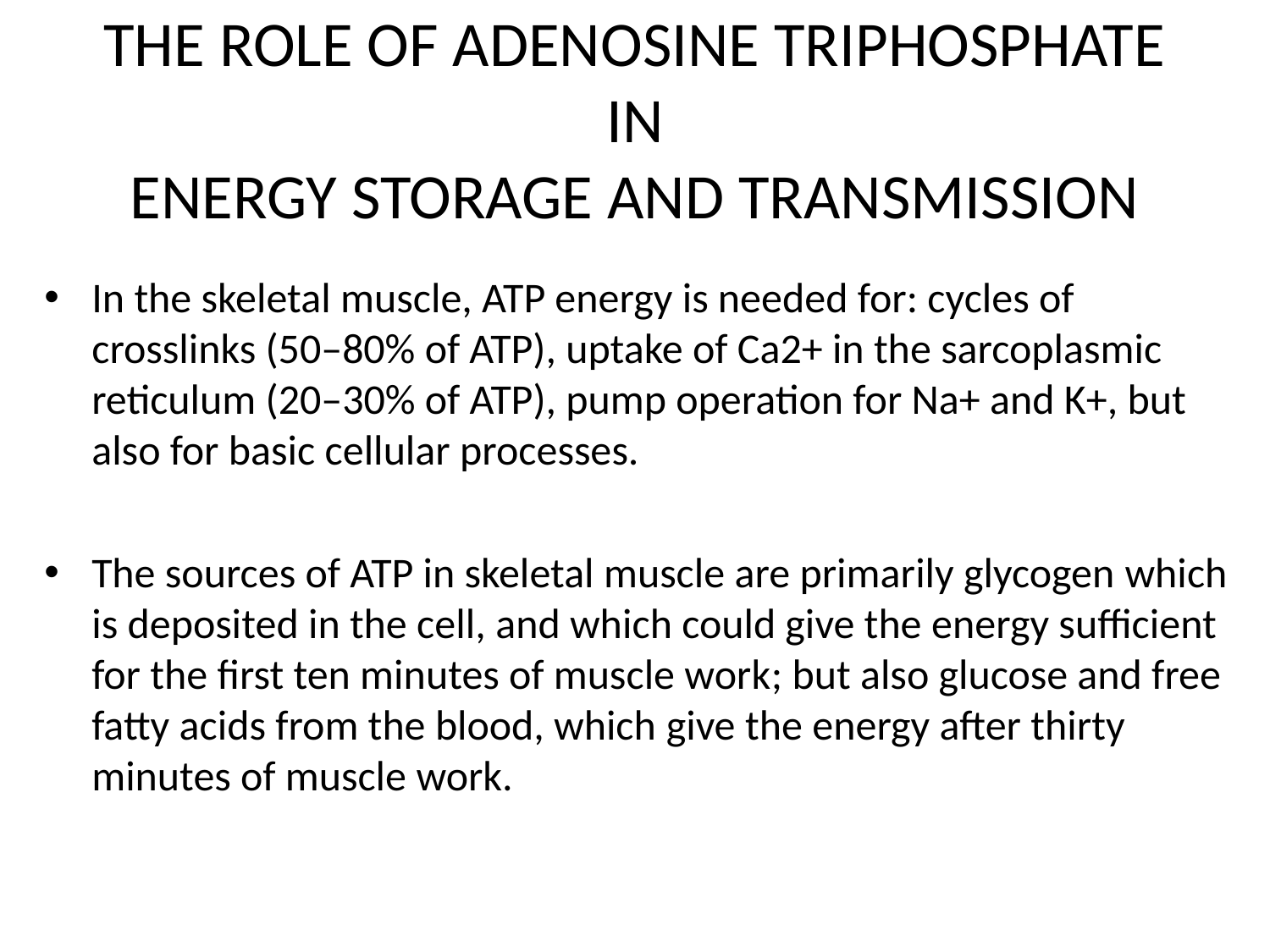

THE ROLE OF ADENOSINE TRIPHOSPHATE IN
ENERGY STORAGE AND TRANSMISSION
In the skeletal muscle, ATP energy is needed for: cycles of crosslinks (50–80% of ATP), uptake of Ca2+ in the sarcoplasmic reticulum (20–30% of ATP), pump operation for Na+ and K+, but also for basic cellular processes.

The sources of ATP in skeletal muscle are primarily glycogen which is deposited in the cell, and which could give the energy sufficient for the first ten minutes of muscle work; but also glucose and free fatty acids from the blood, which give the energy after thirty minutes of muscle work.